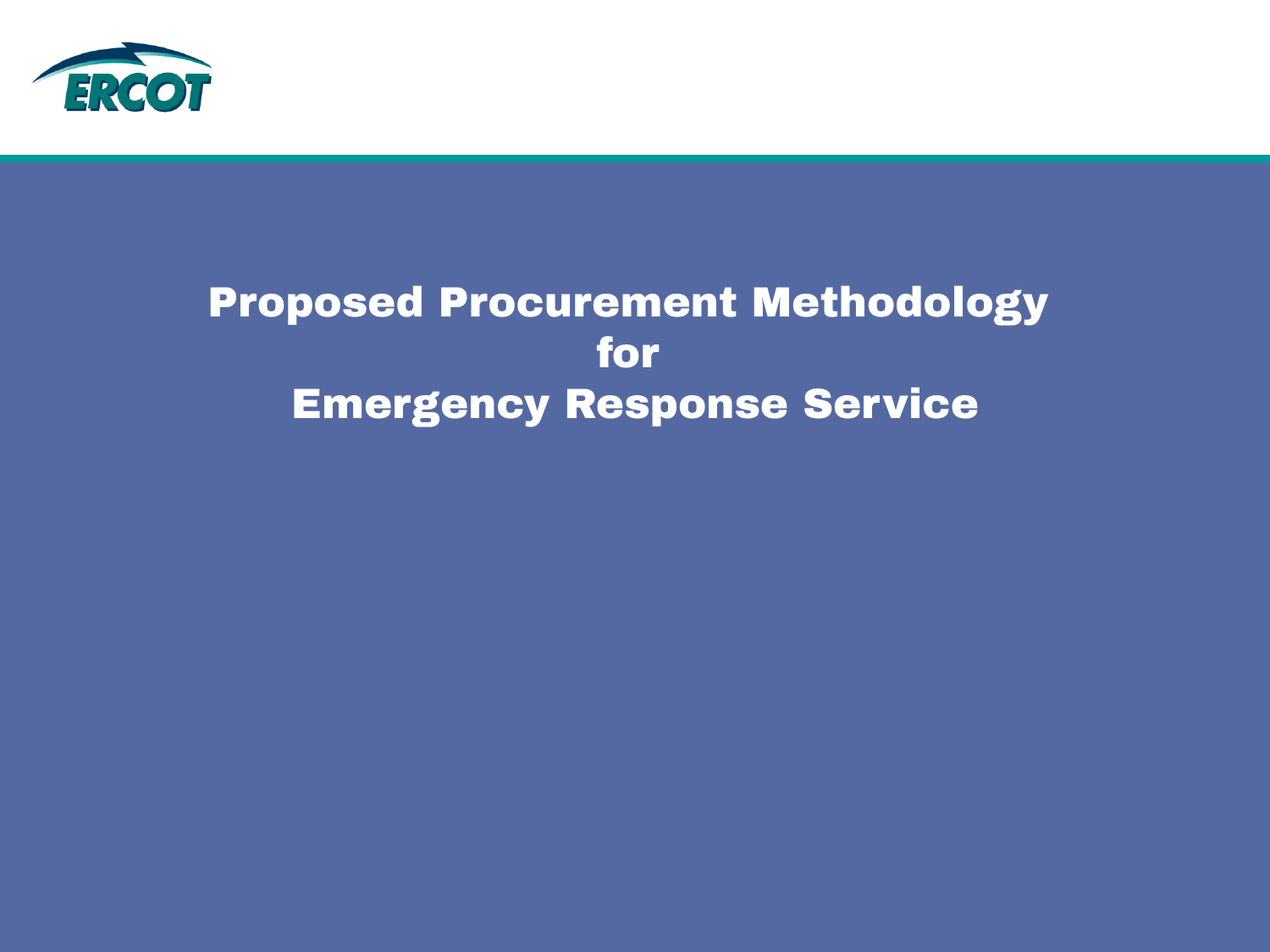

# Proposed Procurement Methodology for Emergency Response Service